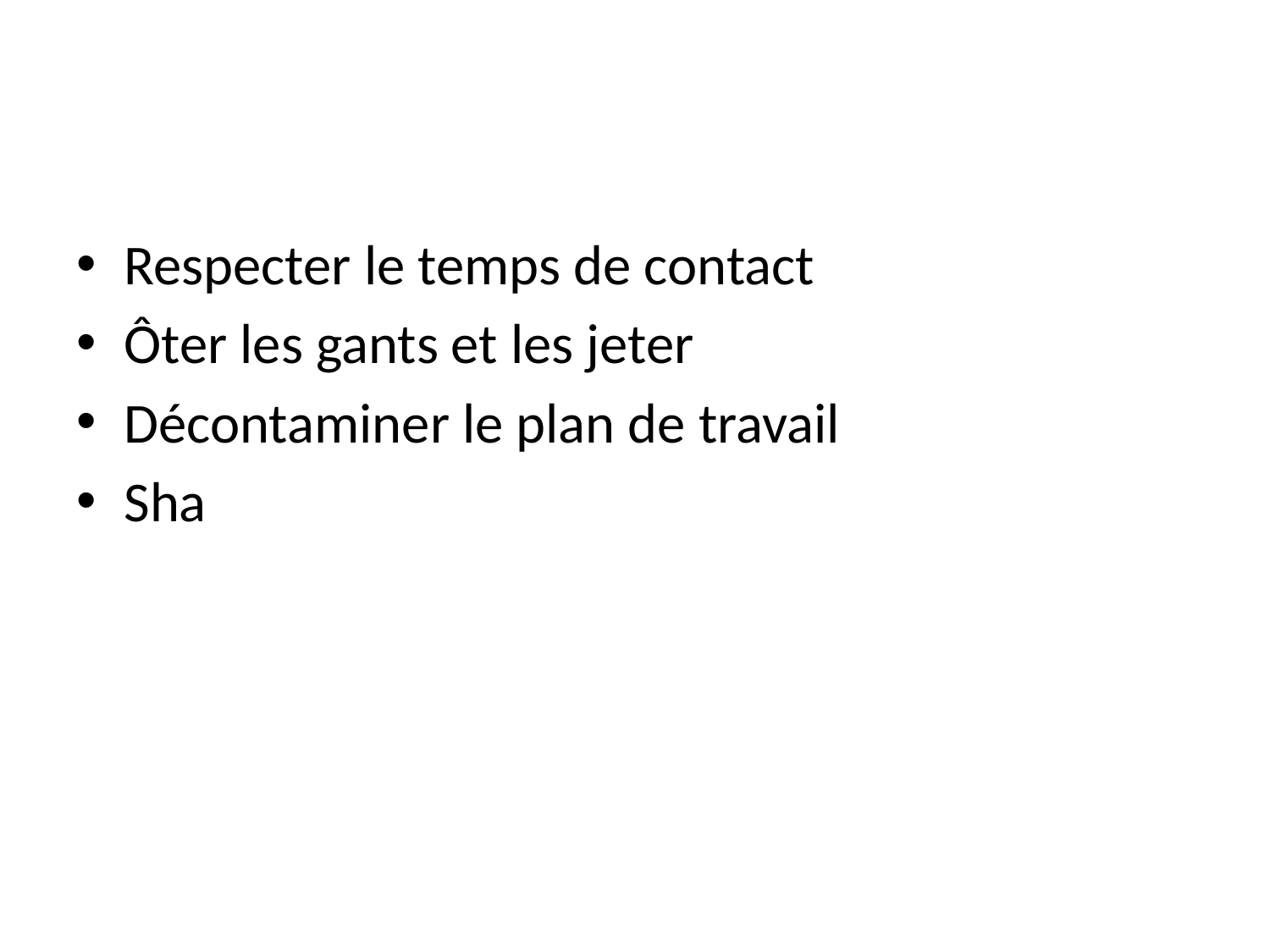

#
Respecter le temps de contact
Ôter les gants et les jeter
Décontaminer le plan de travail
Sha